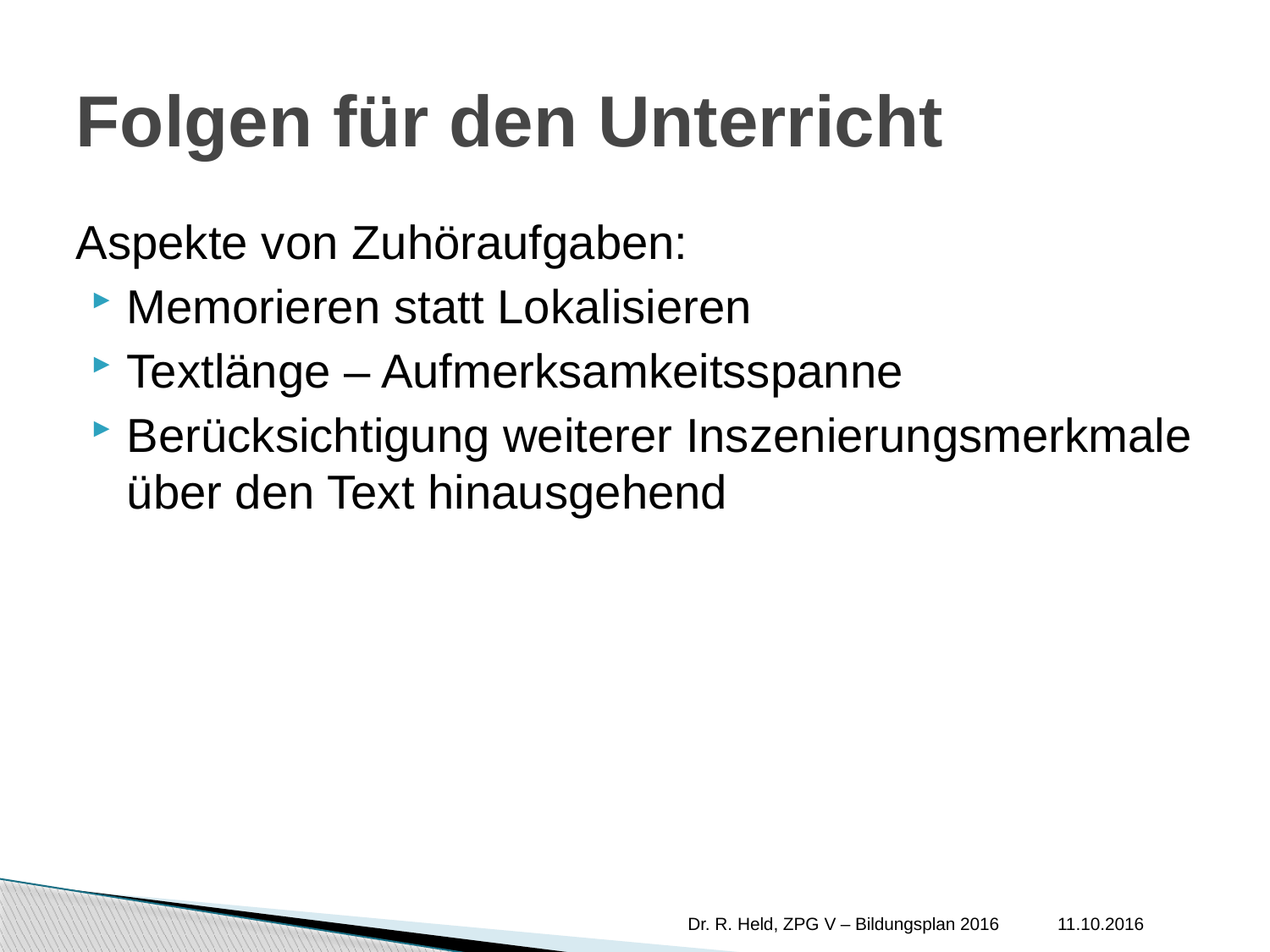

# Folgen für den Unterricht
Aspekte von Zuhöraufgaben:
Memorieren statt Lokalisieren
Textlänge – Aufmerksamkeitsspanne
Berücksichtigung weiterer Inszenierungsmerkmale über den Text hinausgehend
11.10.2016
Dr. R. Held, ZPG V – Bildungsplan 2016